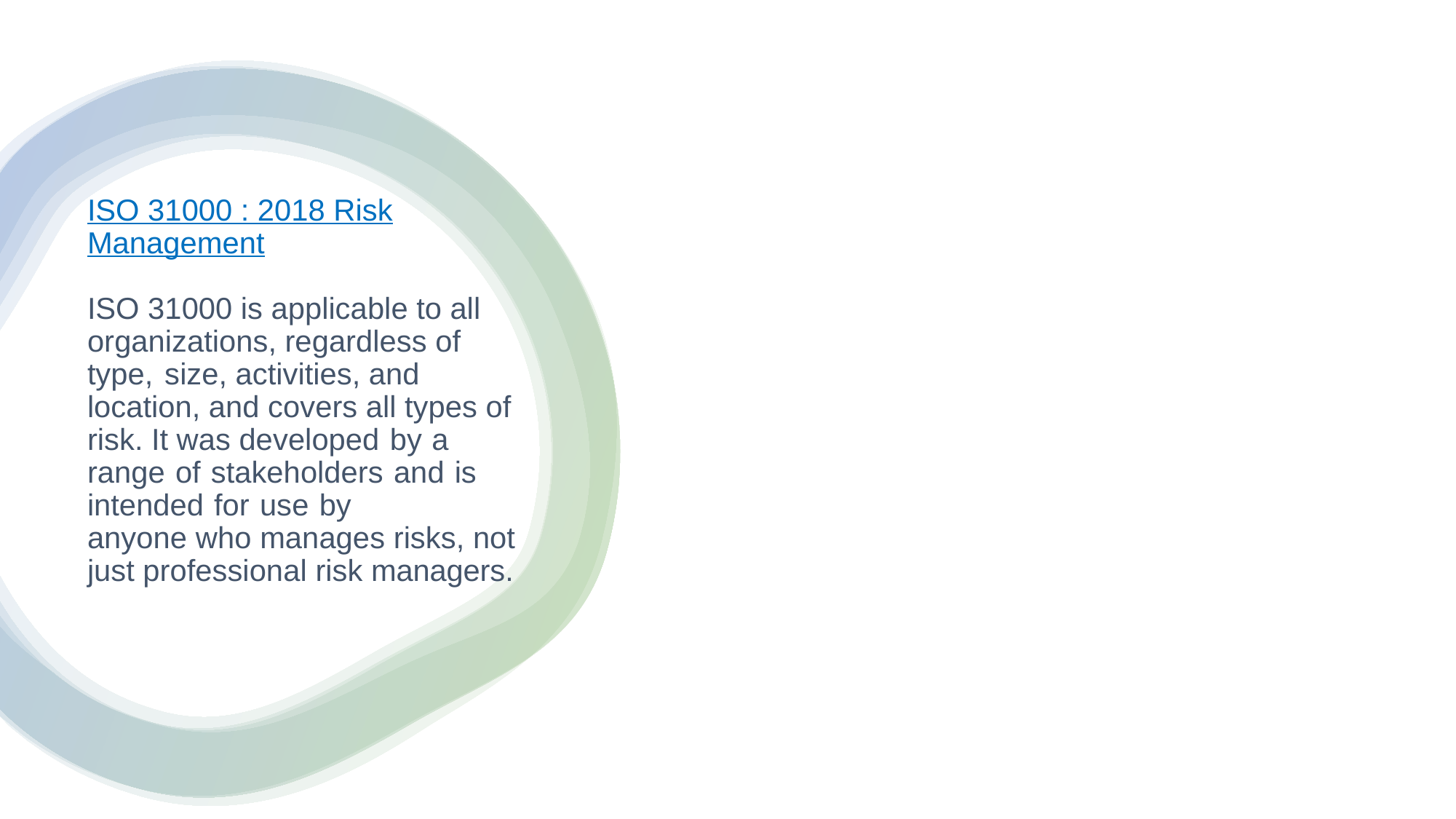

# ISO 31000 : 2018 Risk Management ISO 31000 is applicable to all organizations, regardless of type, size, activities, and location, and covers all types of risk. It was developed by a range of stakeholders and is intended for use by anyone who manages risks, not just professional risk managers.